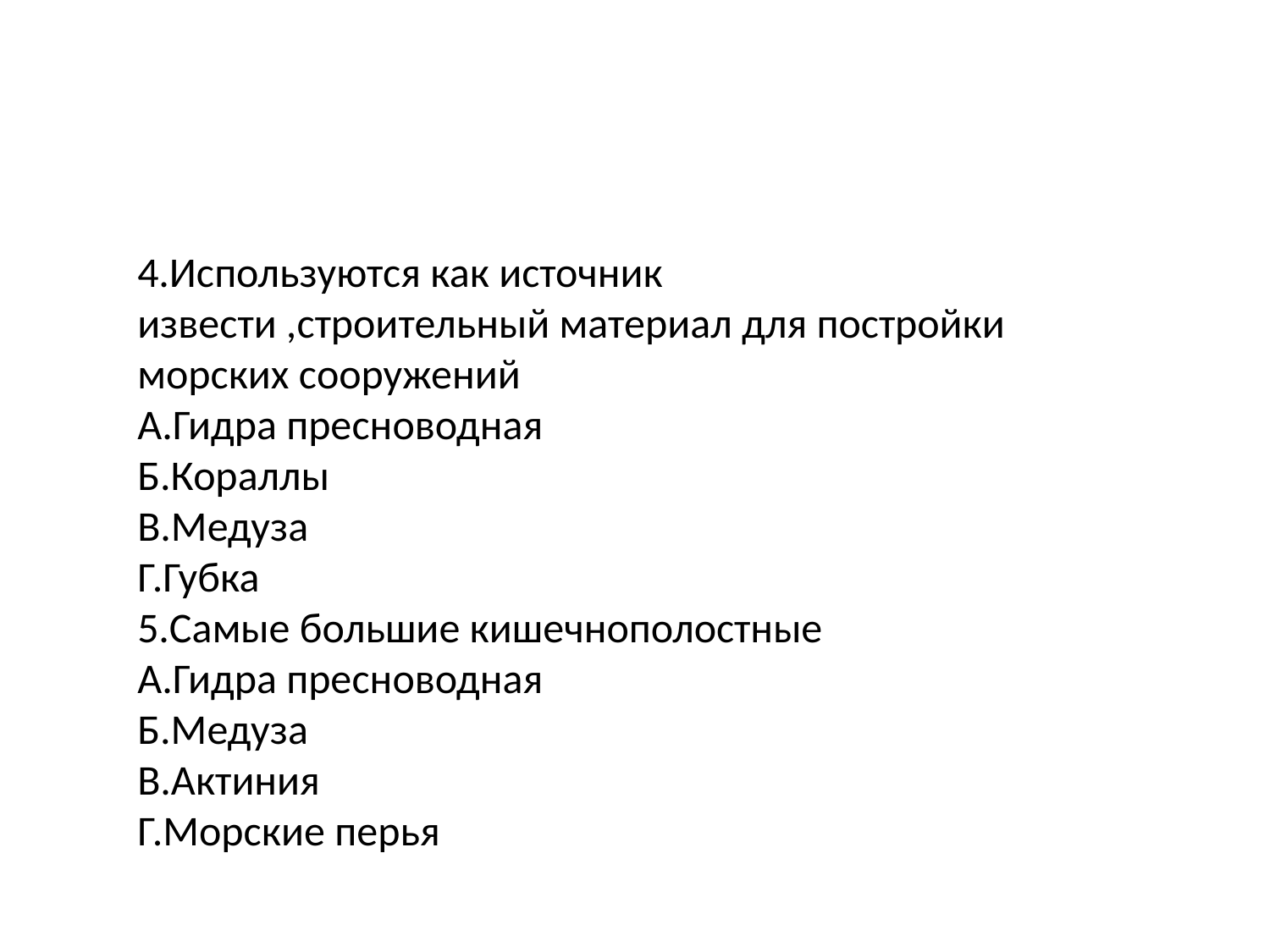

4.Используются как источник извести ,строительный материал для постройки морских сооружений
А.Гидра пресноводная
Б.Кораллы
В.Медуза
Г.Губка
5.Самые большие кишечнополостные
А.Гидра пресноводная
Б.Медуза
В.Актиния
Г.Морские перья